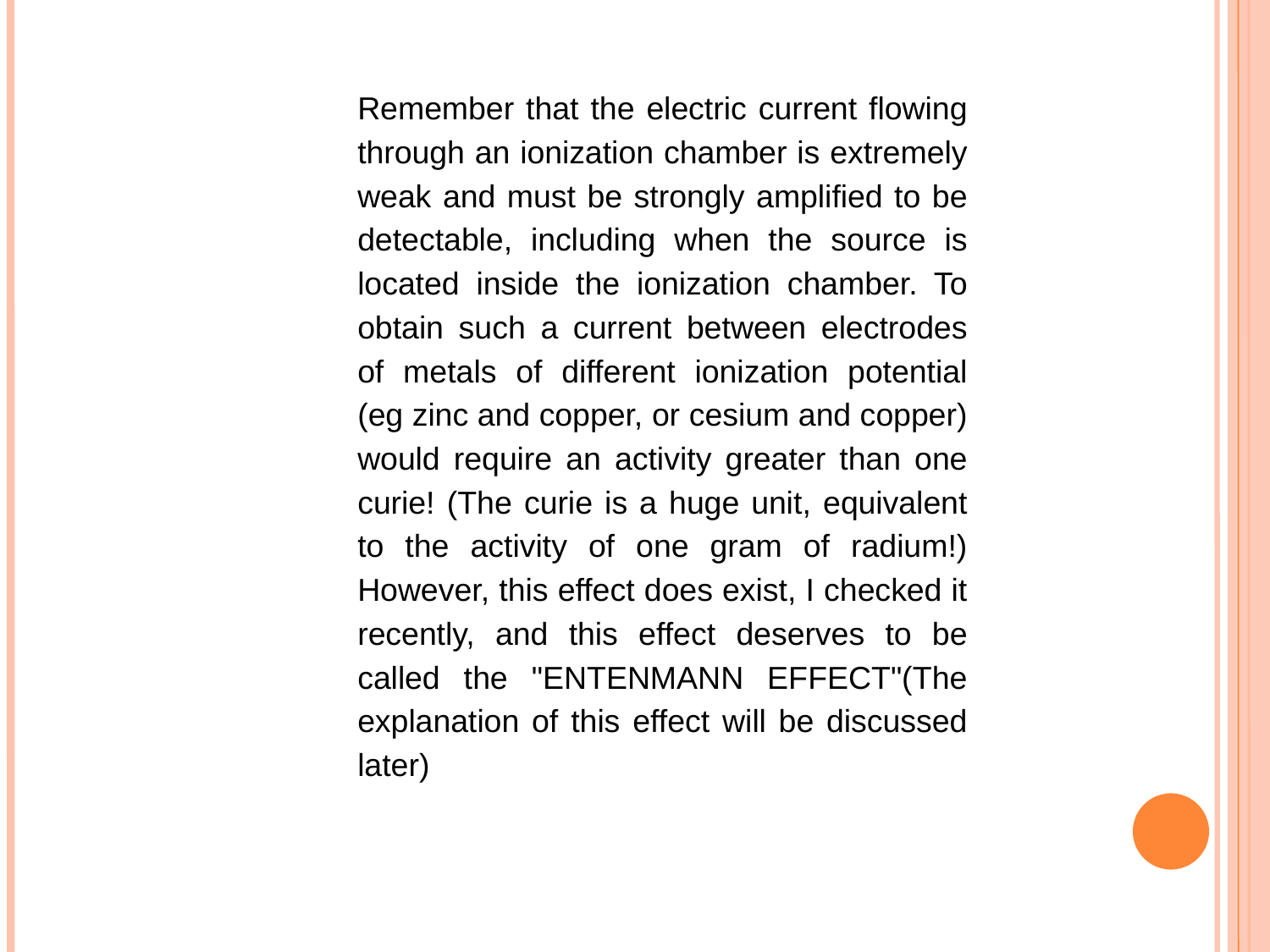

Remember that the electric current flowing through an ionization chamber is extremely weak and must be strongly amplified to be detectable, including when the source is located inside the ionization chamber. To obtain such a current between electrodes of metals of different ionization potential (eg zinc and copper, or cesium and copper) would require an activity greater than one curie! (The curie is a huge unit, equivalent to the activity of one gram of radium!) However, this effect does exist, I checked it recently, and this effect deserves to be called the "ENTENMANN EFFECT"(The explanation of this effect will be discussed later)